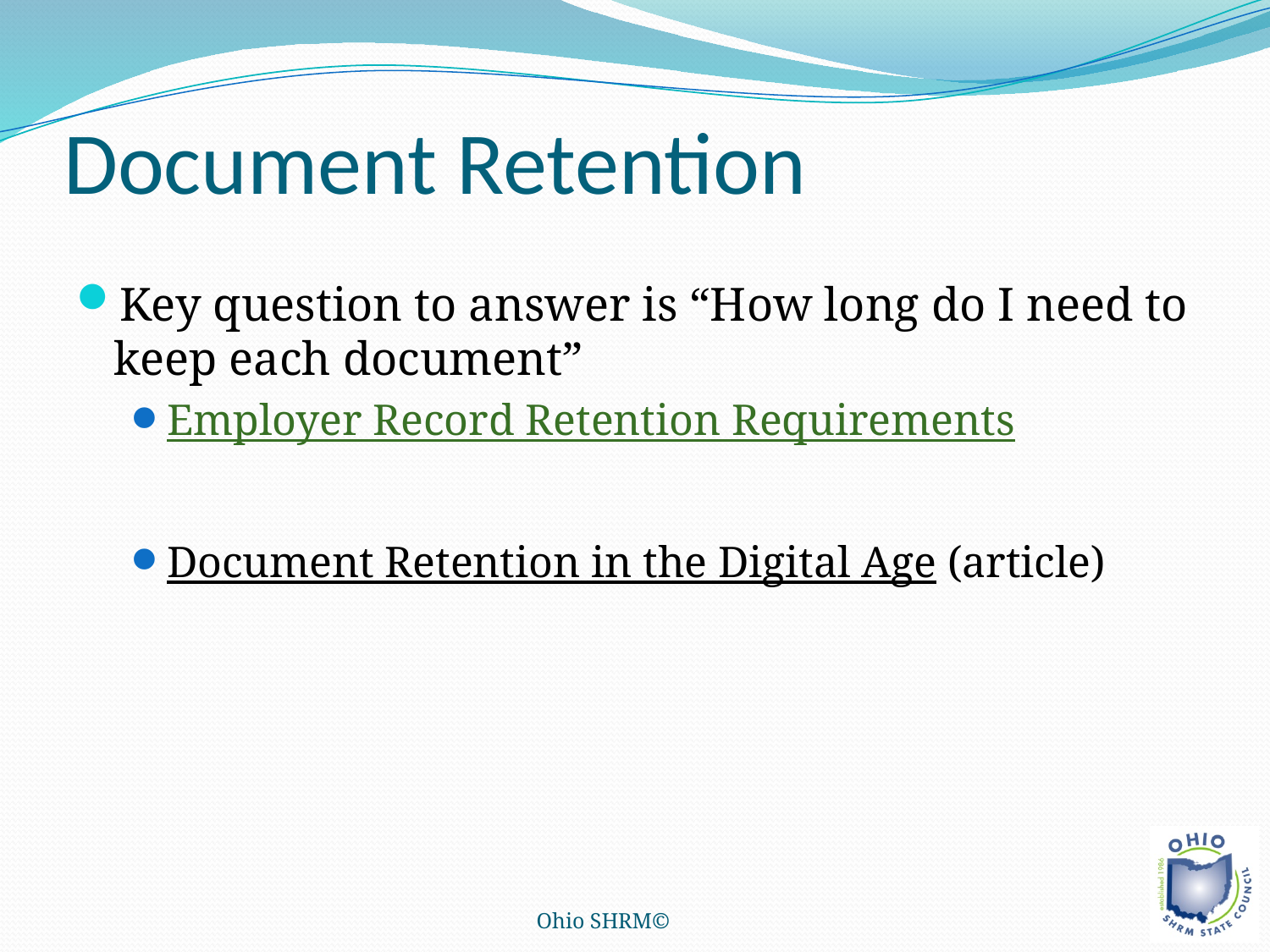

# Document Retention
Key question to answer is “How long do I need to keep each document”
Employer Record Retention Requirements

Document Retention in the Digital Age (article)

Ohio SHRM©